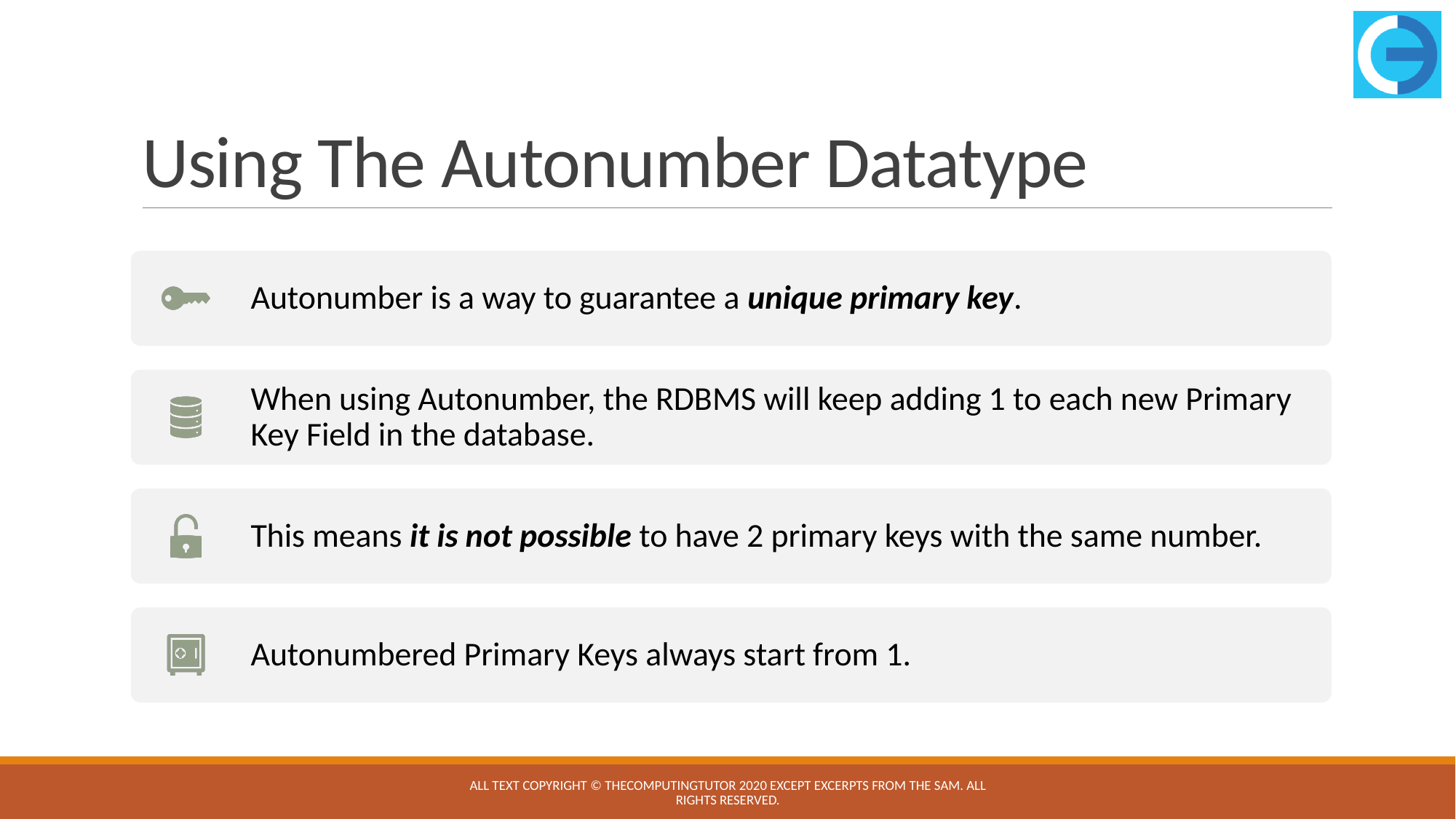

# Using The Autonumber Datatype
Autonumber is a way to guarantee a unique primary key.
When using Autonumber, the RDBMS will keep adding 1 to each new Primary Key Field in the database.
This means it is not possible to have 2 primary keys with the same number.
Autonumbered Primary Keys always start from 1.
All text copyright © TheComputingTutor 2020 except excerpts from the SAM. All rights Reserved.